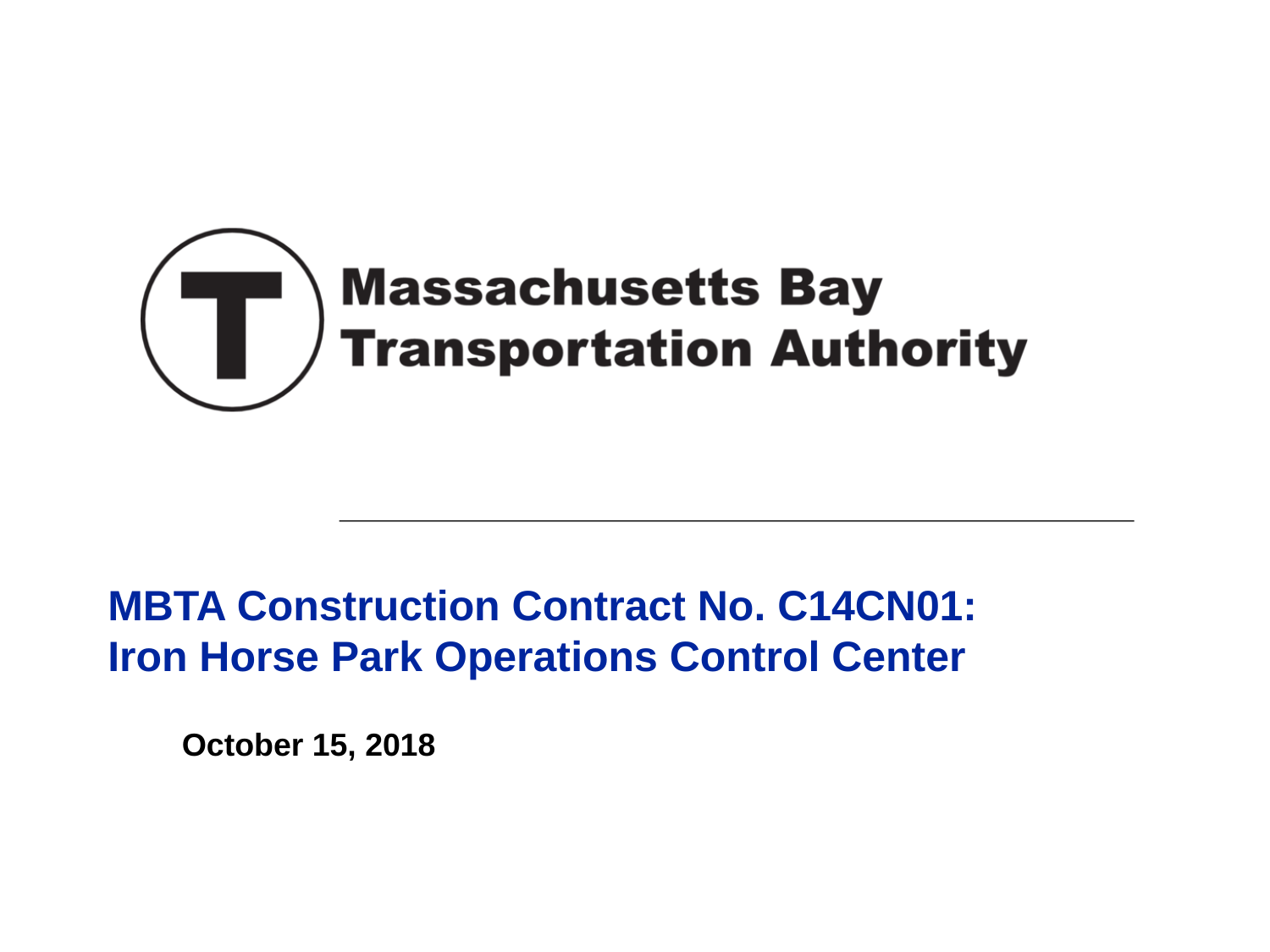

# MBTA Construction Contract No. C14CN01: Iron Horse Park Operations Control Center
October 15, 2018